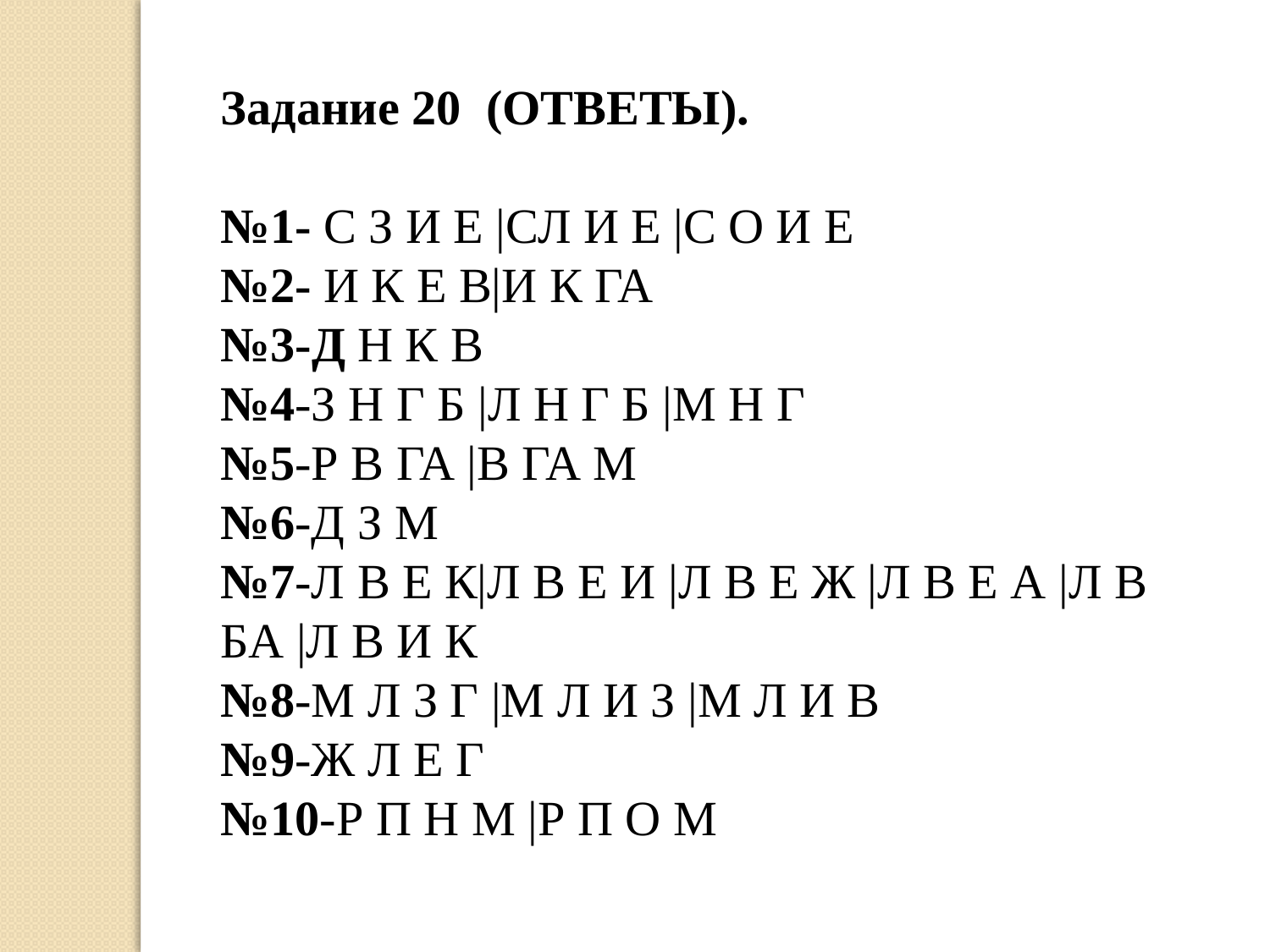

Задание 20  (ОТВЕТЫ).

№1- С З И Е |СЛ И Е |С О И Е
№2- И К Е В|И К ГА
№3-Д Н К В
№4-З Н Г Б |Л Н Г Б |М Н Г
№5-Р В ГА |В ГА М
№6-Д З М
№7-Л В Е К|Л В Е И |Л В Е Ж |Л В Е А |Л В БА |Л В И К
№8-М Л З Г |М Л И З |М Л И В
№9-Ж Л Е Г
№10-Р П Н М |Р П О М